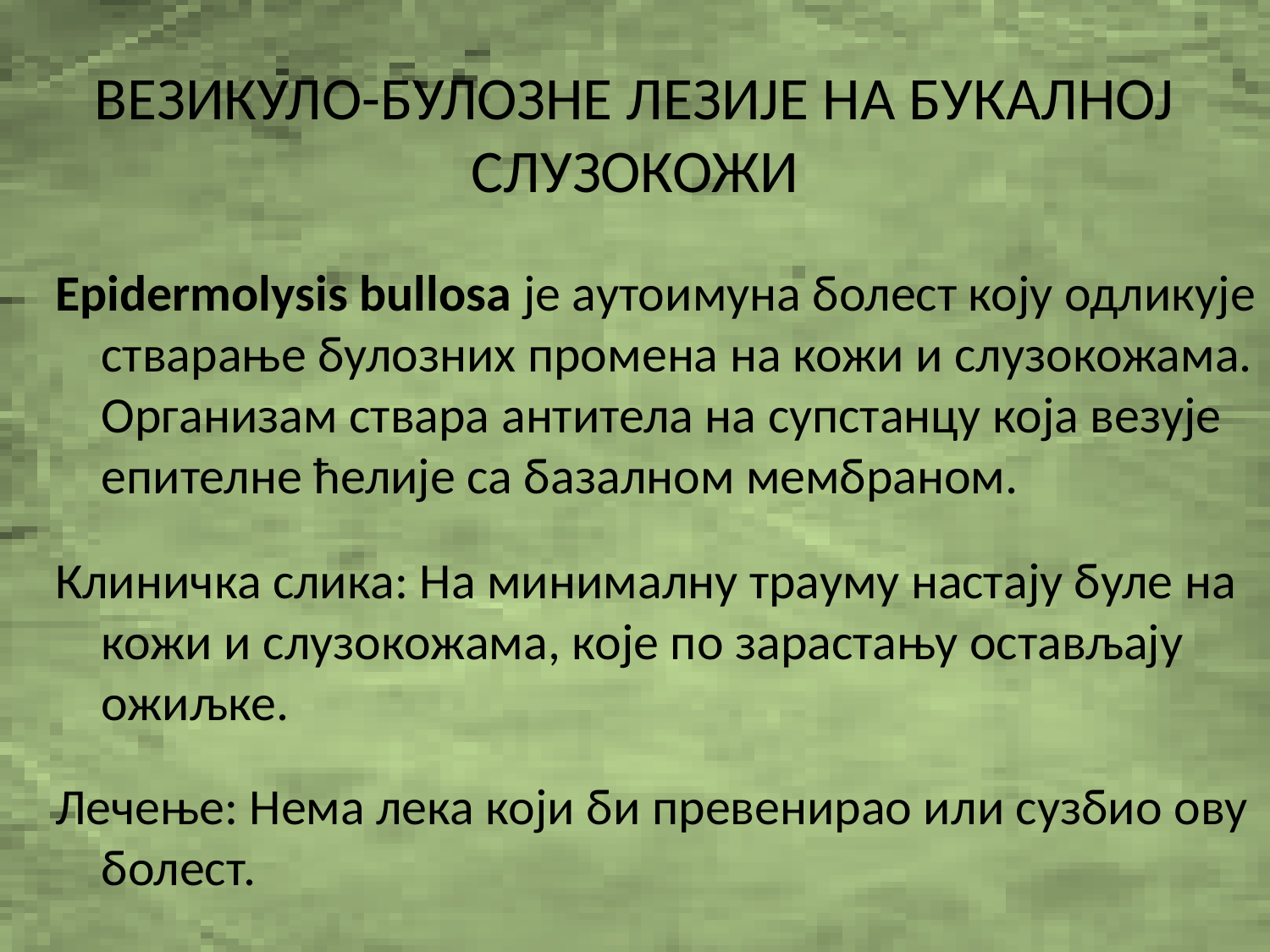

# ВЕЗИКУЛО-БУЛОЗНЕ ЛЕЗИЈЕ НА БУКАЛНОЈ СЛУЗОКОЖИ
Epidermolysis bullosa је аутоимуна болест коју одликује стварање булозних промена на кожи и слузокожама. Организам ствара антитела на супстанцу која везује епителне ћелије са базалном мембраном.

Клиничка слика: На минималну трауму настају буле на кожи и слузокожама, које по зарастању остављају ожиљке.

Лечење: Нема лека који би превенирао или сузбио ову болест.